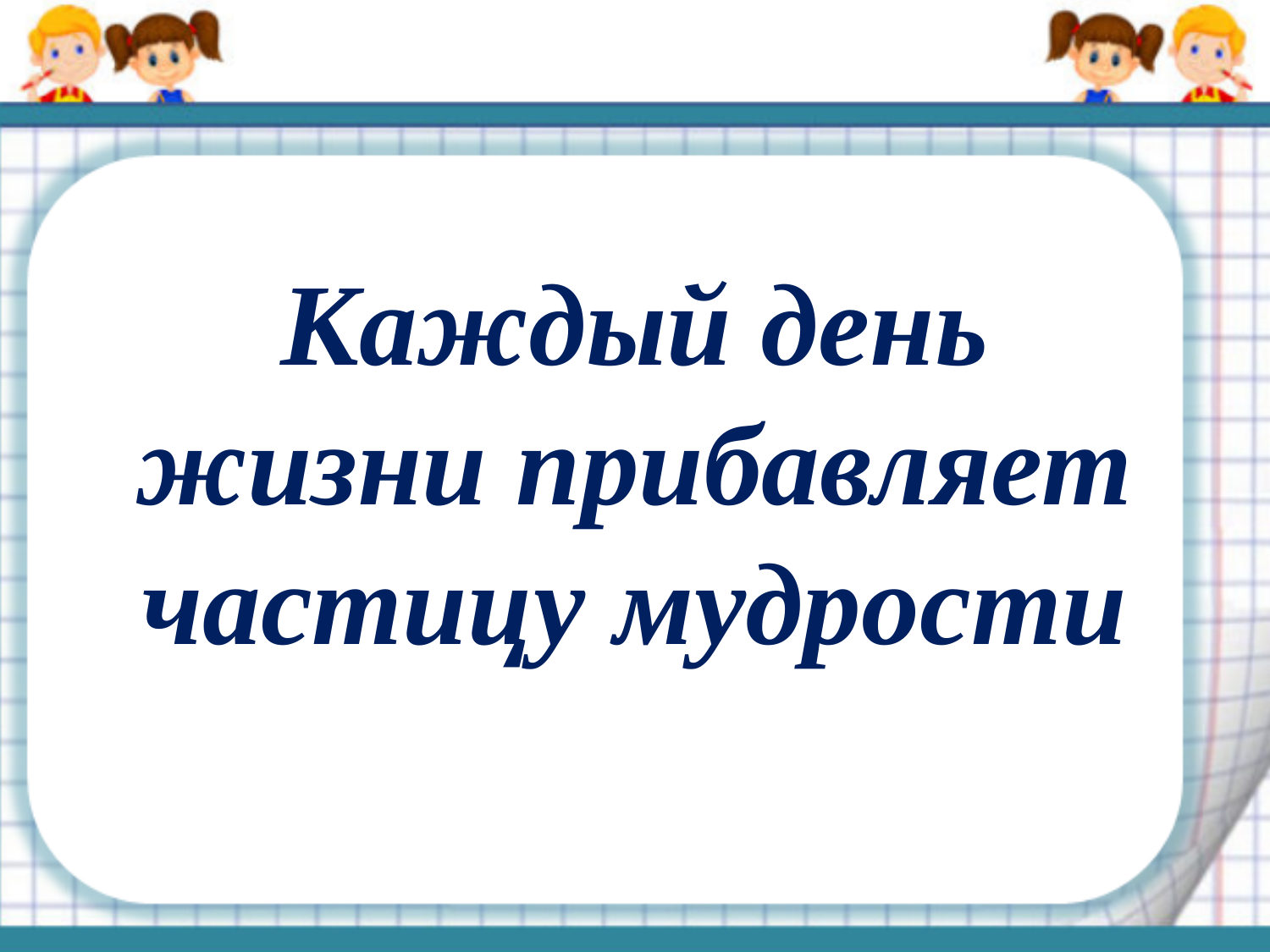

# Каждый день жизни прибавляет частицу мудрости